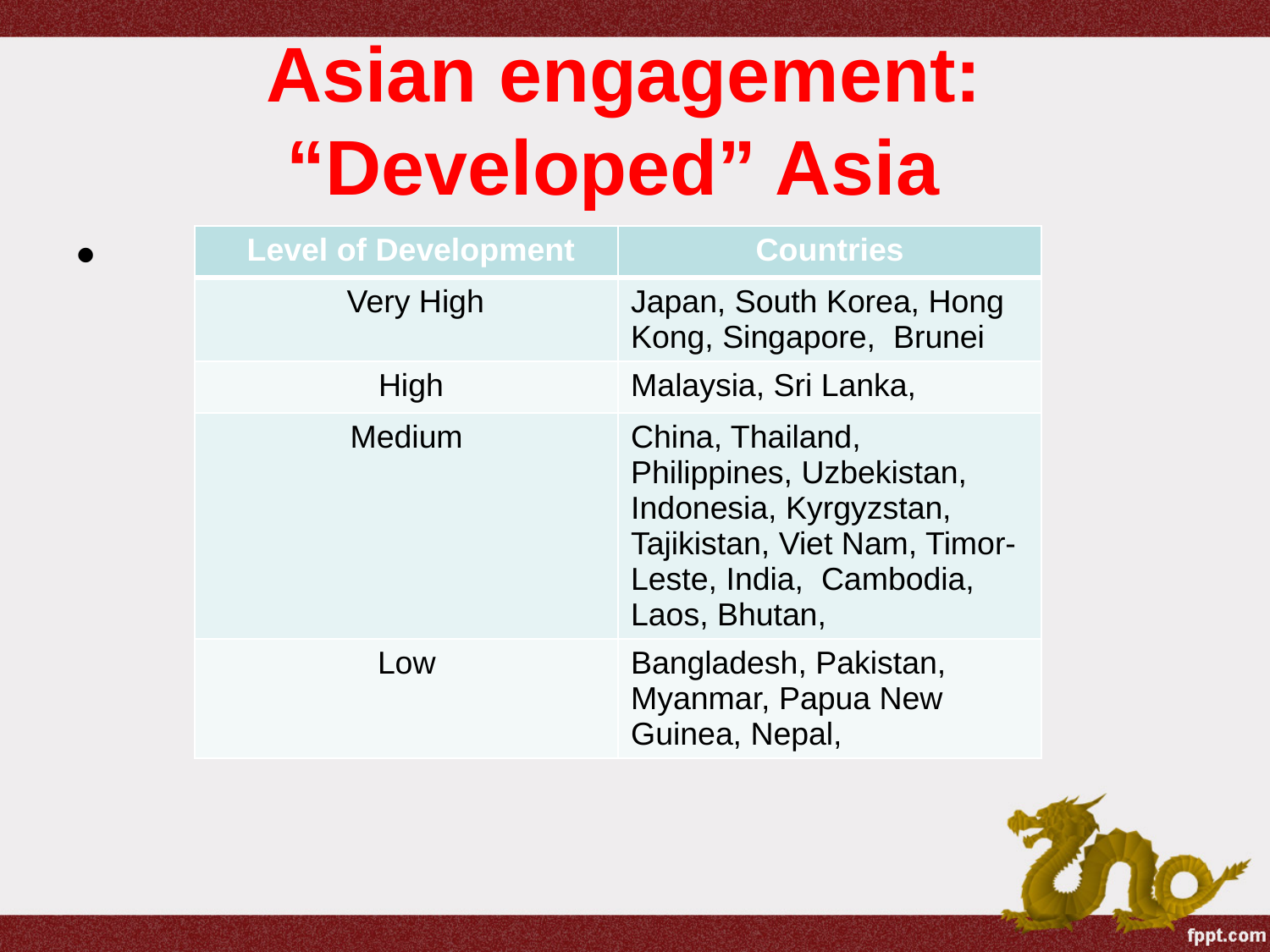

# Asian engagement:  “Developed” Asia

| Level of Development | Countries |
| --- | --- |
| Very High | Japan, South Korea, Hong Kong, Singapore, Brunei |
| High | Malaysia, Sri Lanka, |
| Medium | China, Thailand, Philippines, Uzbekistan, Indonesia, Kyrgyzstan, Tajikistan, Viet Nam, Timor-Leste, India, Cambodia, Laos, Bhutan, |
| Low | Bangladesh, Pakistan, Myanmar, Papua New Guinea, Nepal, |